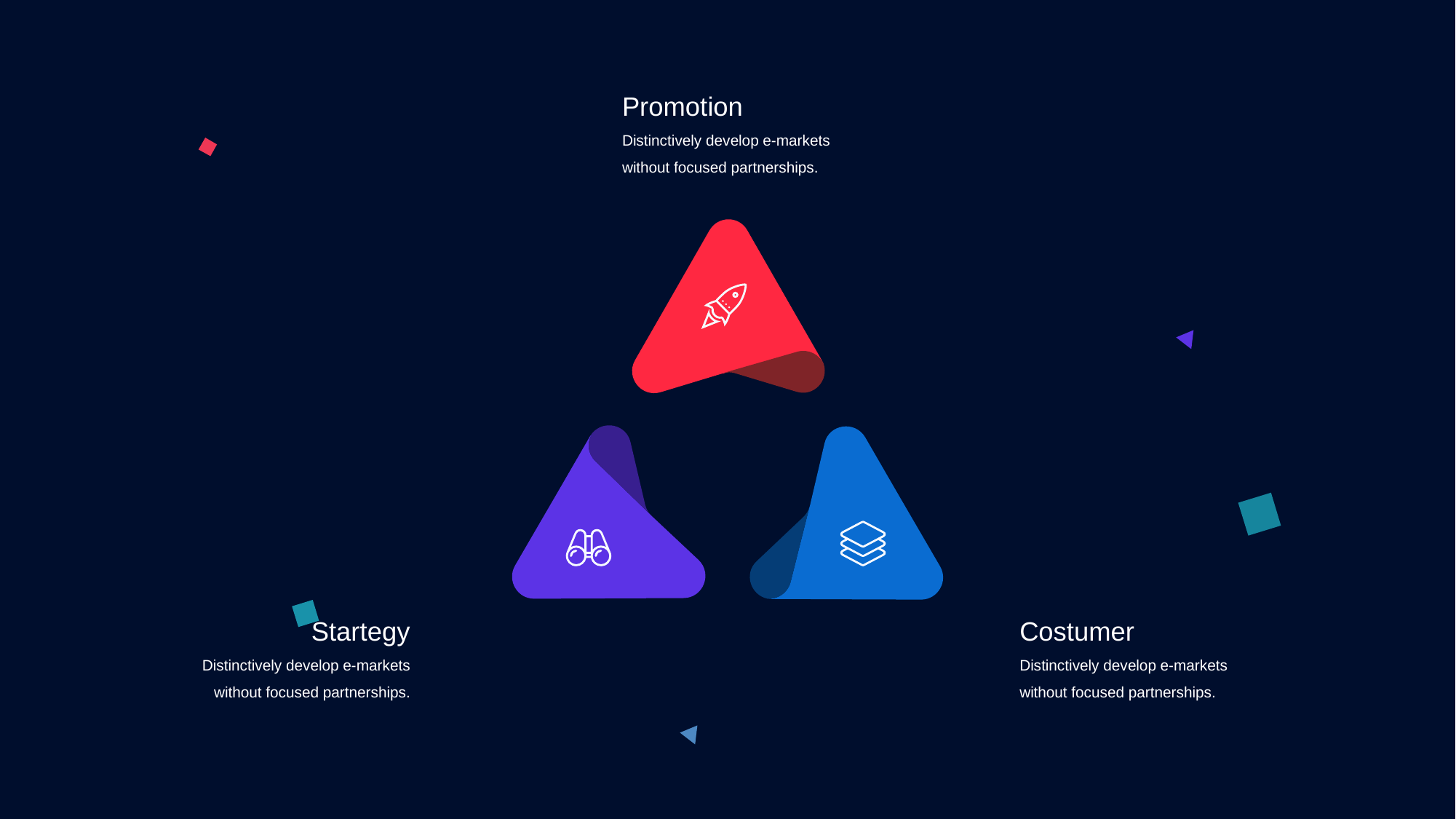

Promotion
Distinctively develop e-markets
without focused partnerships.
9

Startegy
Distinctively develop e-markets
without focused partnerships.
Costumer
Distinctively develop e-markets
without focused partnerships.